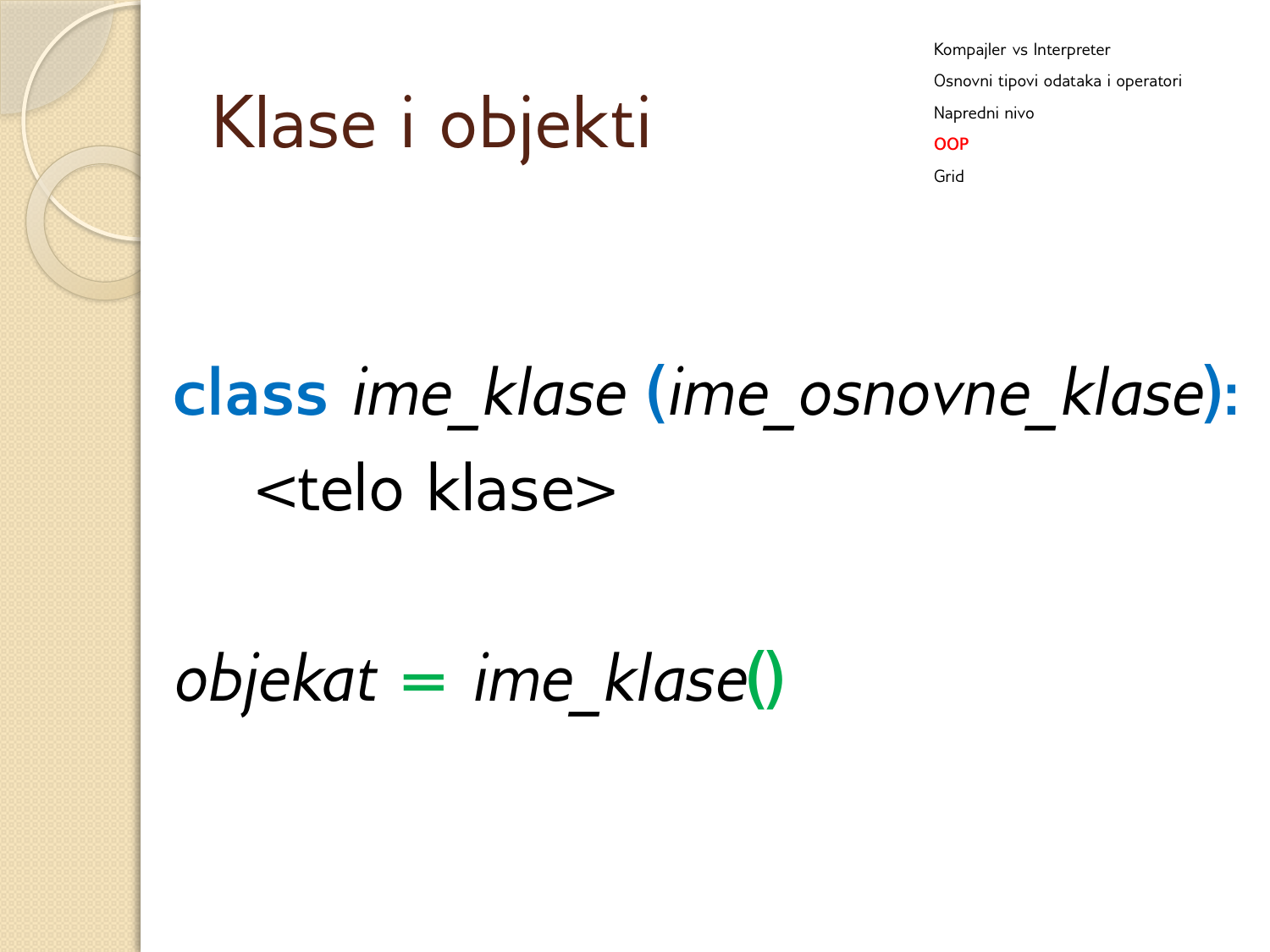

Kompajler vs Interpreter
Osnovni tipovi odataka i operatori
Napredni nivo
OOP
Grid
# Klase i objekti
class ime_klase (ime_osnovne_klase):
    <telo klase>
objekat = ime_klase()